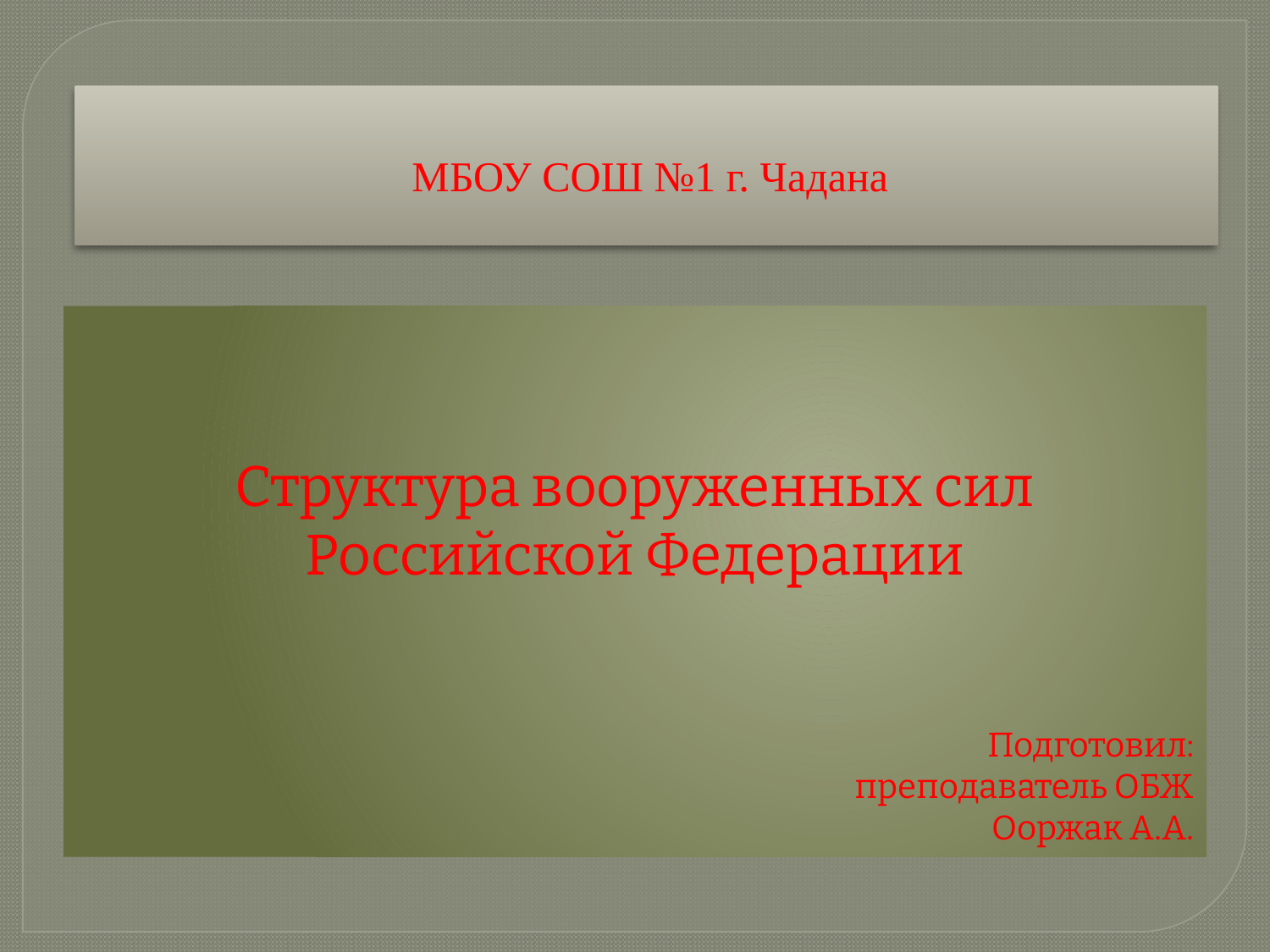

# МБОУ СОШ №1 г. Чадана

Структура вооруженных сил Российской Федерации

Подготовил:
преподаватель ОБЖ
Ооржак А.А.